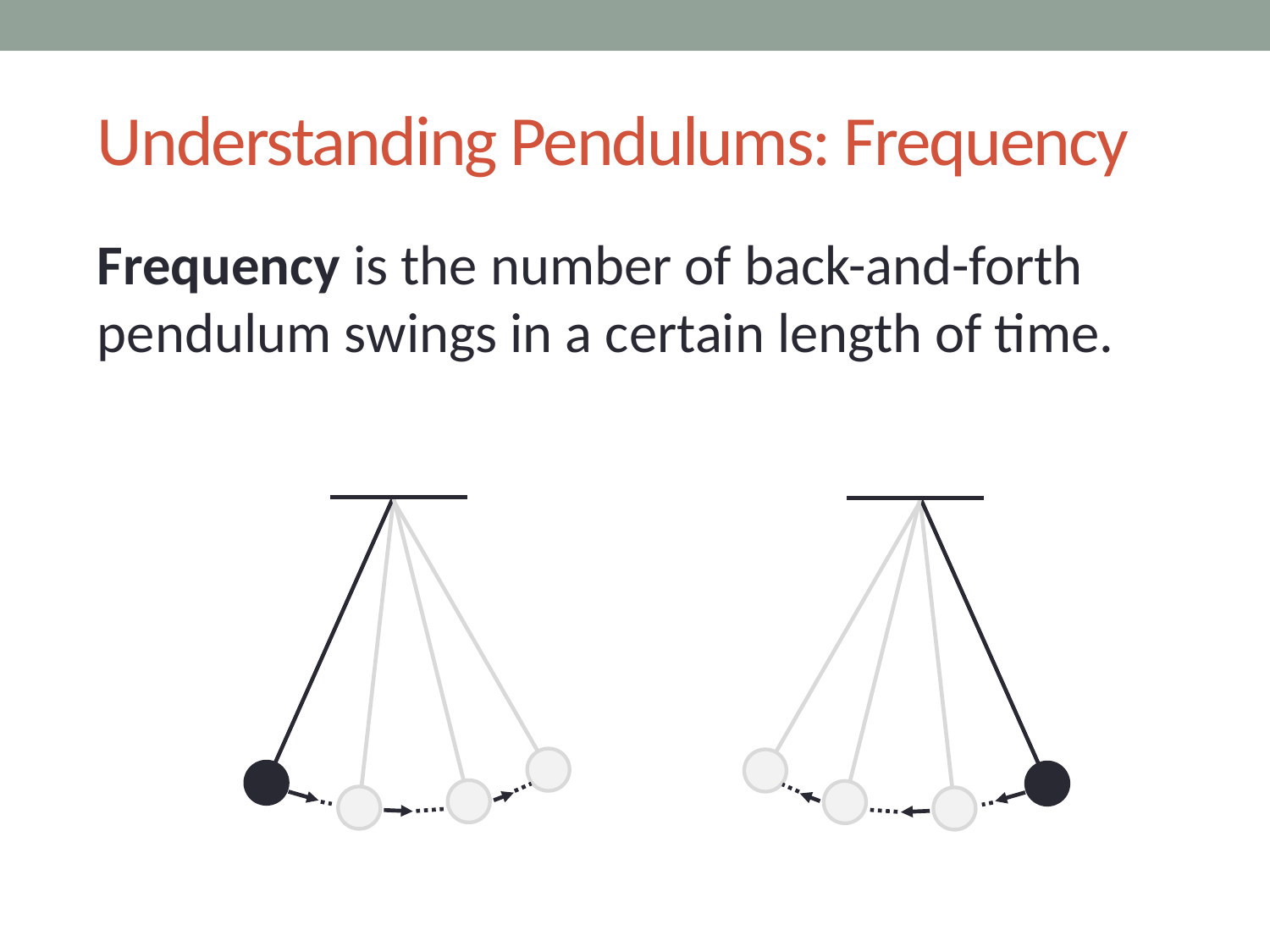

Understanding Pendulums: Frequency
Frequency is the number of back-and-forth pendulum swings in a certain length of time.